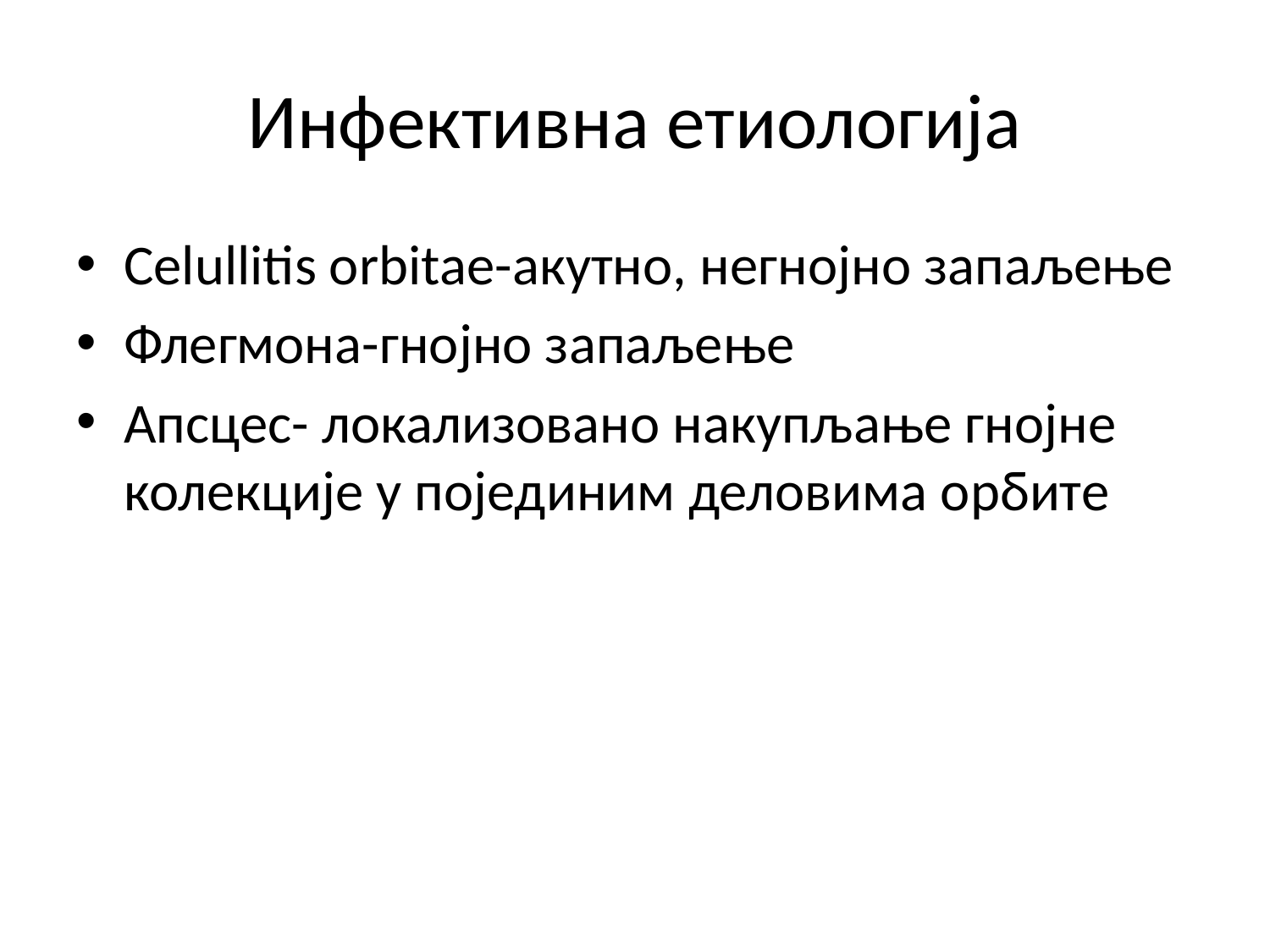

# Инфективна етиологија
Celullitis orbitae-акутно, негнојно запаљење
Флегмона-гнојно запаљење
Апсцес- локализовано накупљање гнојне колекције у појединим деловима орбите